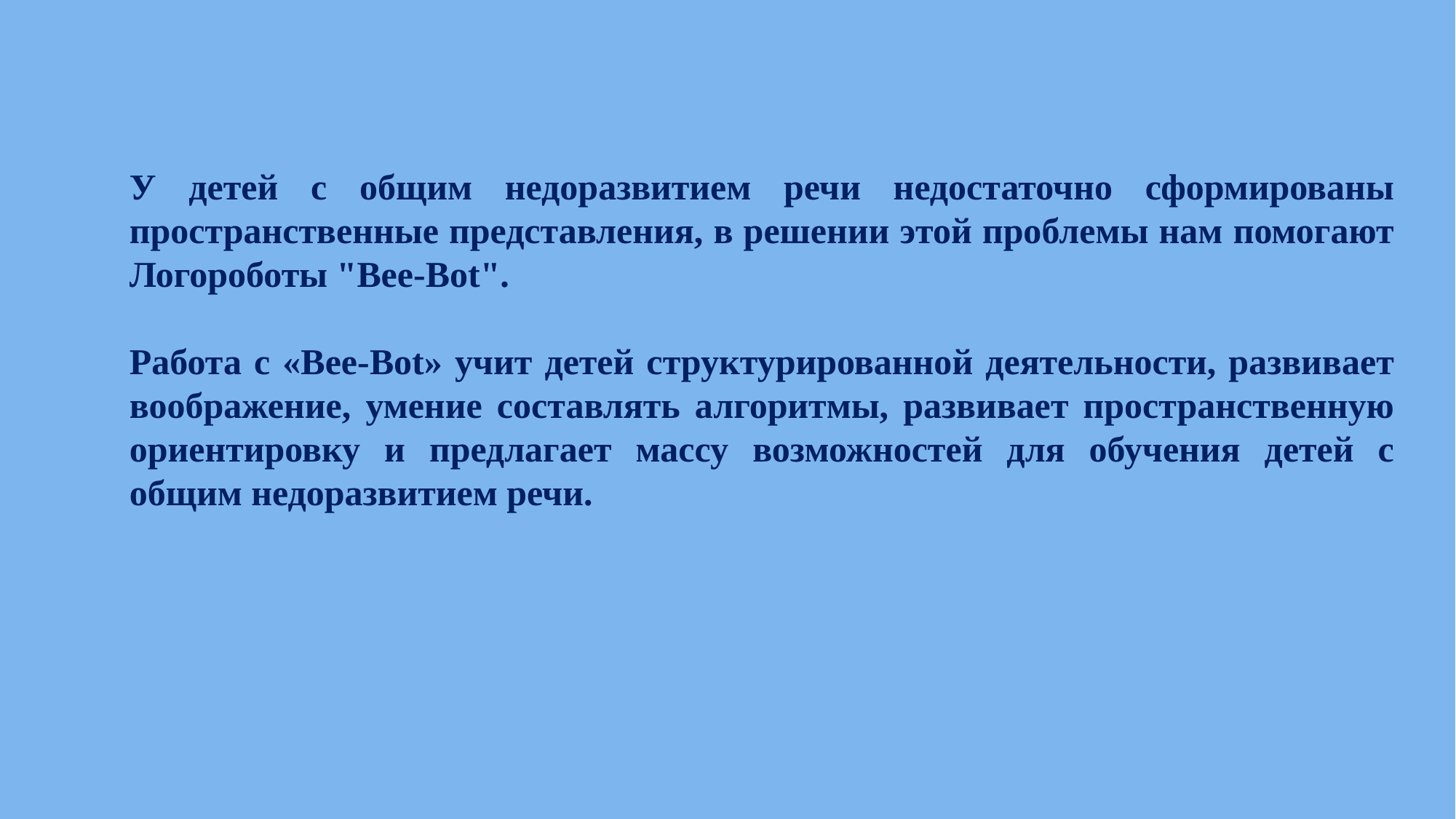

У детей с общим недоразвитием речи недостаточно сформированы пространственные представления, в решении этой проблемы нам помогают Логороботы "Bee-Bot".

Работа с «Bee-Bot» учит детей структурированной деятельности, развивает воображение, умение составлять алгоритмы, развивает пространственную ориентировку и предлагает массу возможностей для обучения детей с общим недоразвитием речи.